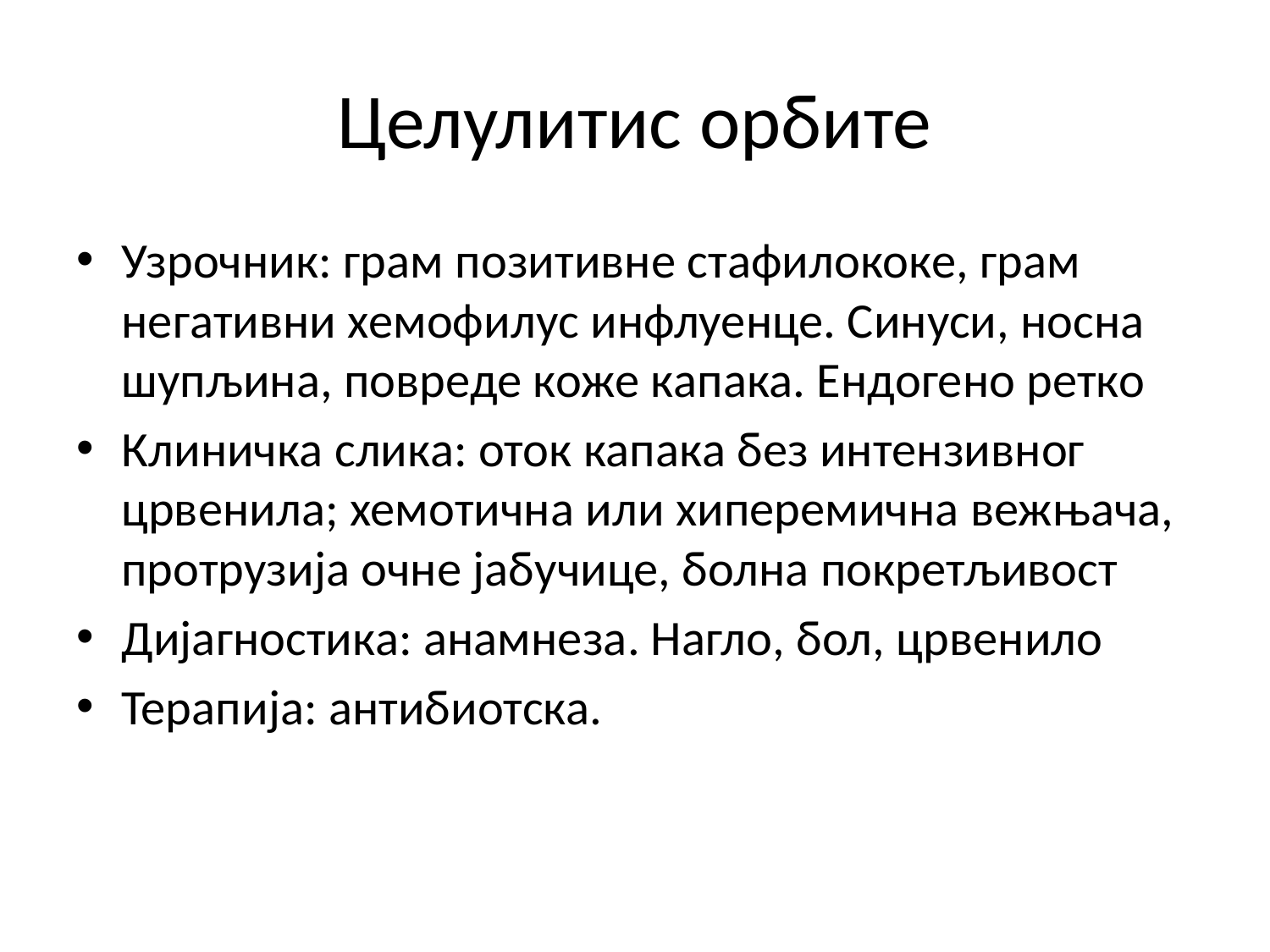

# Целулитис орбите
Узрочник: грам позитивне стафилококе, грам негативни хемофилус инфлуенце. Синуси, носна шупљина, повреде коже капака. Ендогено ретко
Клиничка слика: оток капака без интензивног црвенила; хемотична или хиперемична вежњача, протрузија очне јабучице, болна покретљивост
Дијагностика: анамнеза. Нагло, бол, црвенило
Терапија: антибиотска.